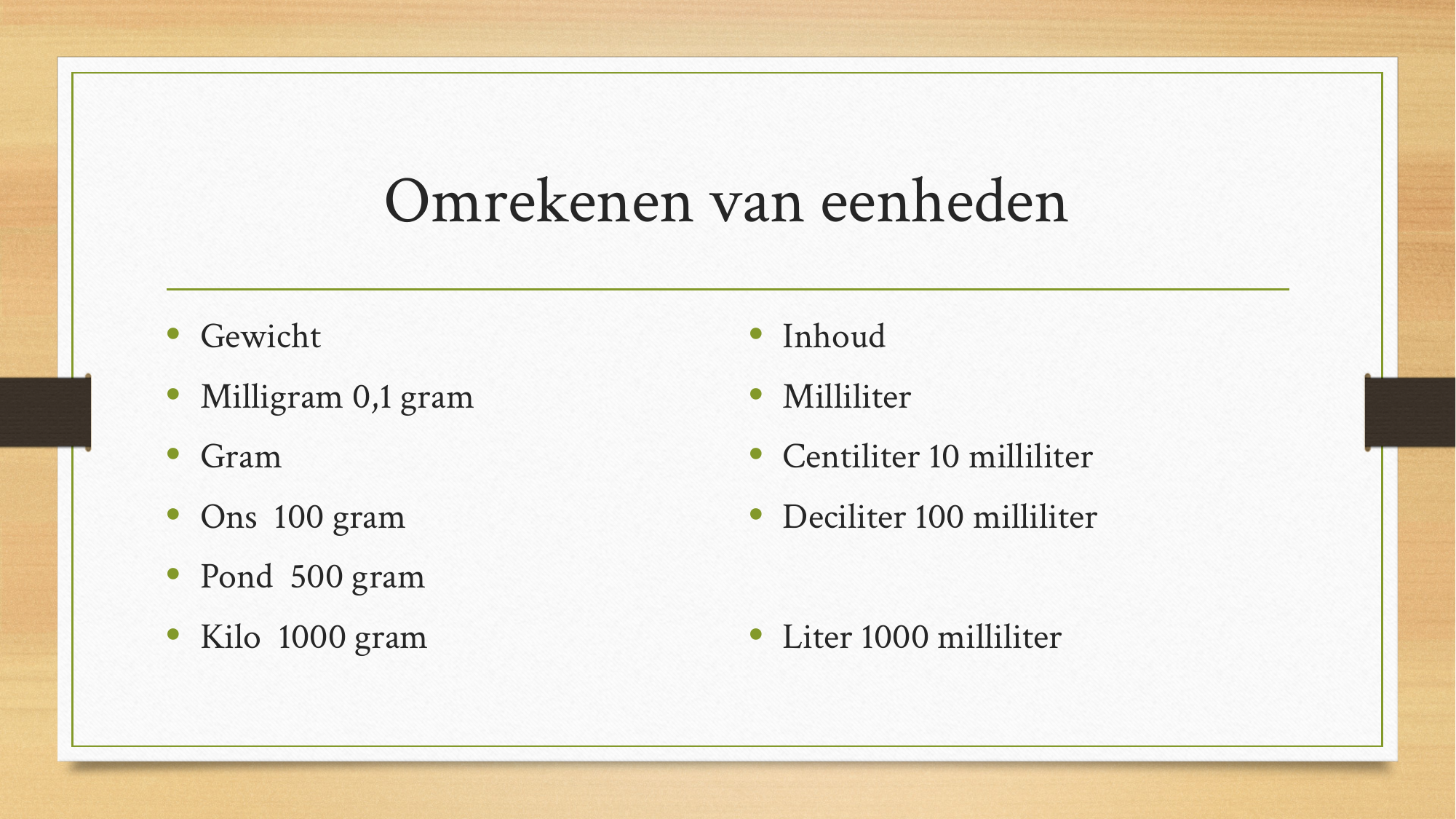

# Omrekenen van eenheden
Gewicht
Milligram 0,1 gram
Gram
Ons  100 gram
Pond  500 gram
Kilo  1000 gram

Inhoud
Milliliter
Centiliter 10 milliliter
Deciliter 100 milliliter

Liter 1000 milliliter